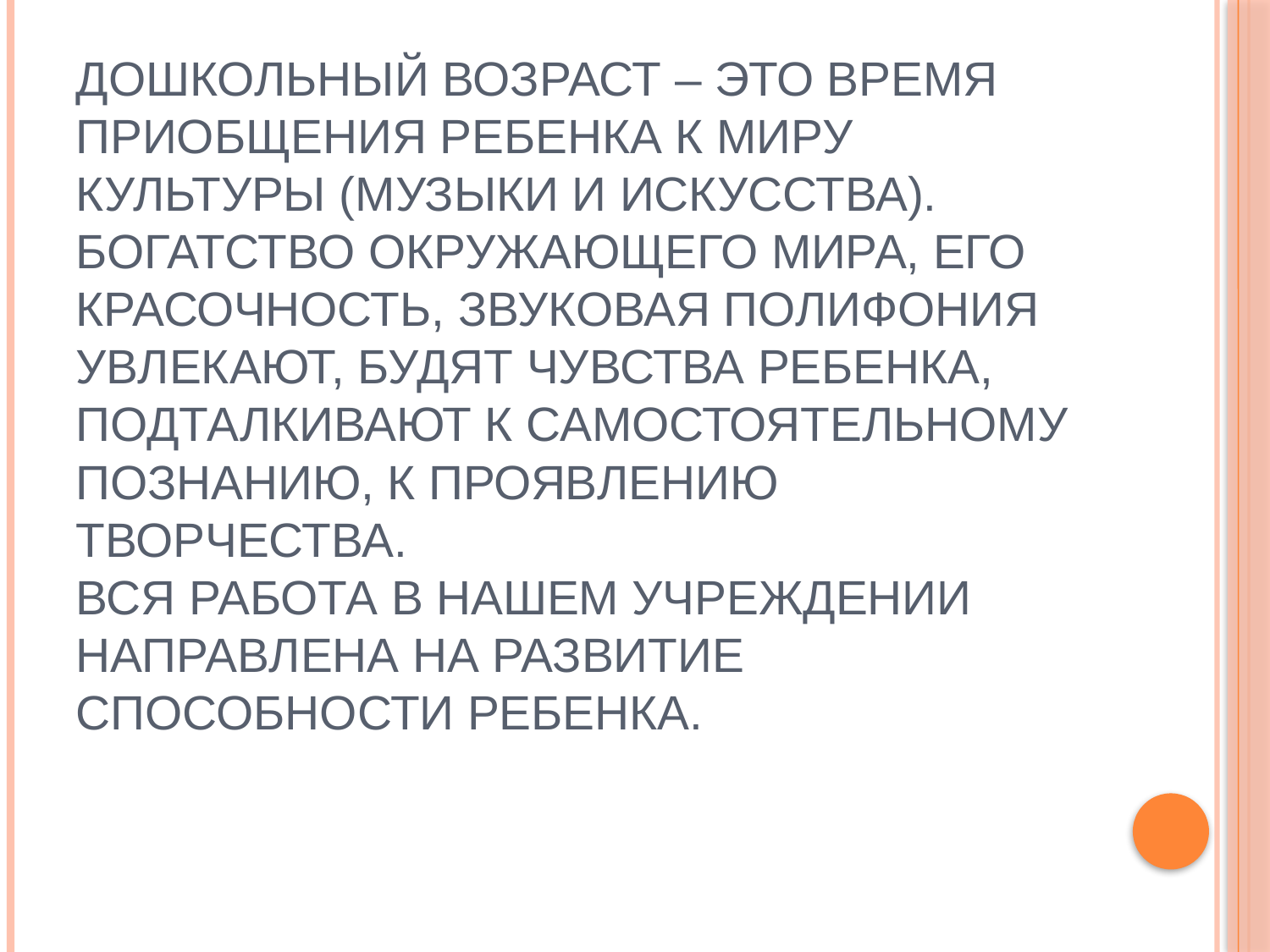

# Дошкольный возраст – это время приобщения ребенка к миру культуры (музыки и искусства). Богатство окружающего мира, его красочность, звуковая полифония увлекают, будят чувства ребенка, подталкивают к самостоятельному познанию, к проявлению творчества. Вся работа в нашем учреждении направлена на развитие способности ребенка.